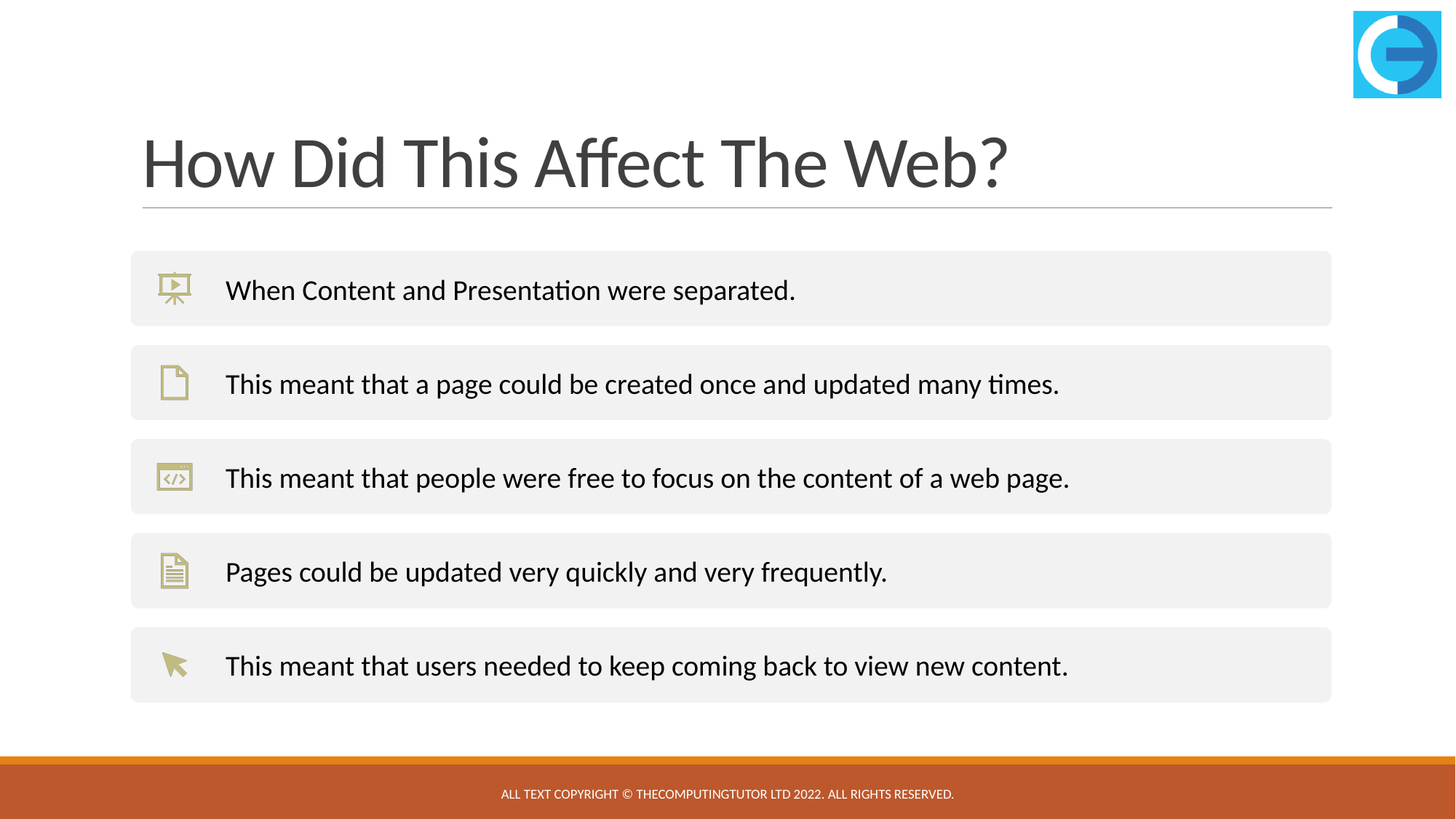

# How Did This Affect The Web?
When Content and Presentation were separated.
This meant that a page could be created once and updated many times.
This meant that people were free to focus on the content of a web page.
Pages could be updated very quickly and very frequently.
This meant that users needed to keep coming back to view new content.
All text copyright © TheComputingTutor Ltd 2022. All rights Reserved.